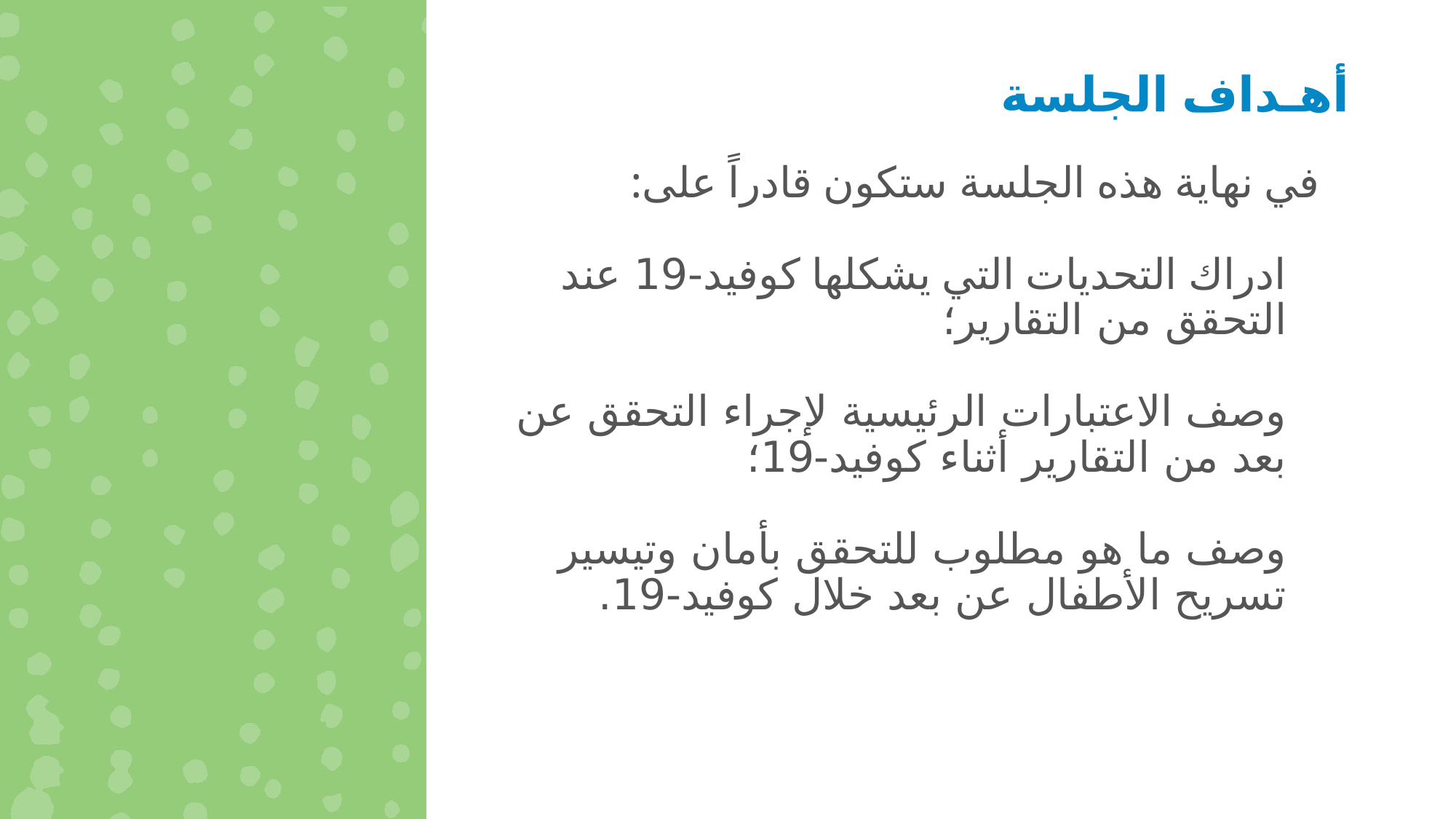

أهـداف الجلسة
في نهاية هذه الجلسة ستكون قادراً على:

ادراك التحديات التي يشكلها كوفيد-19 عند التحقق من التقارير؛

وصف الاعتبارات الرئيسية لإجراء التحقق عن بعد من التقارير أثناء كوفيد-19؛

وصف ما هو مطلوب للتحقق بأمان وتيسير تسريح الأطفال عن بعد خلال كوفيد-19.